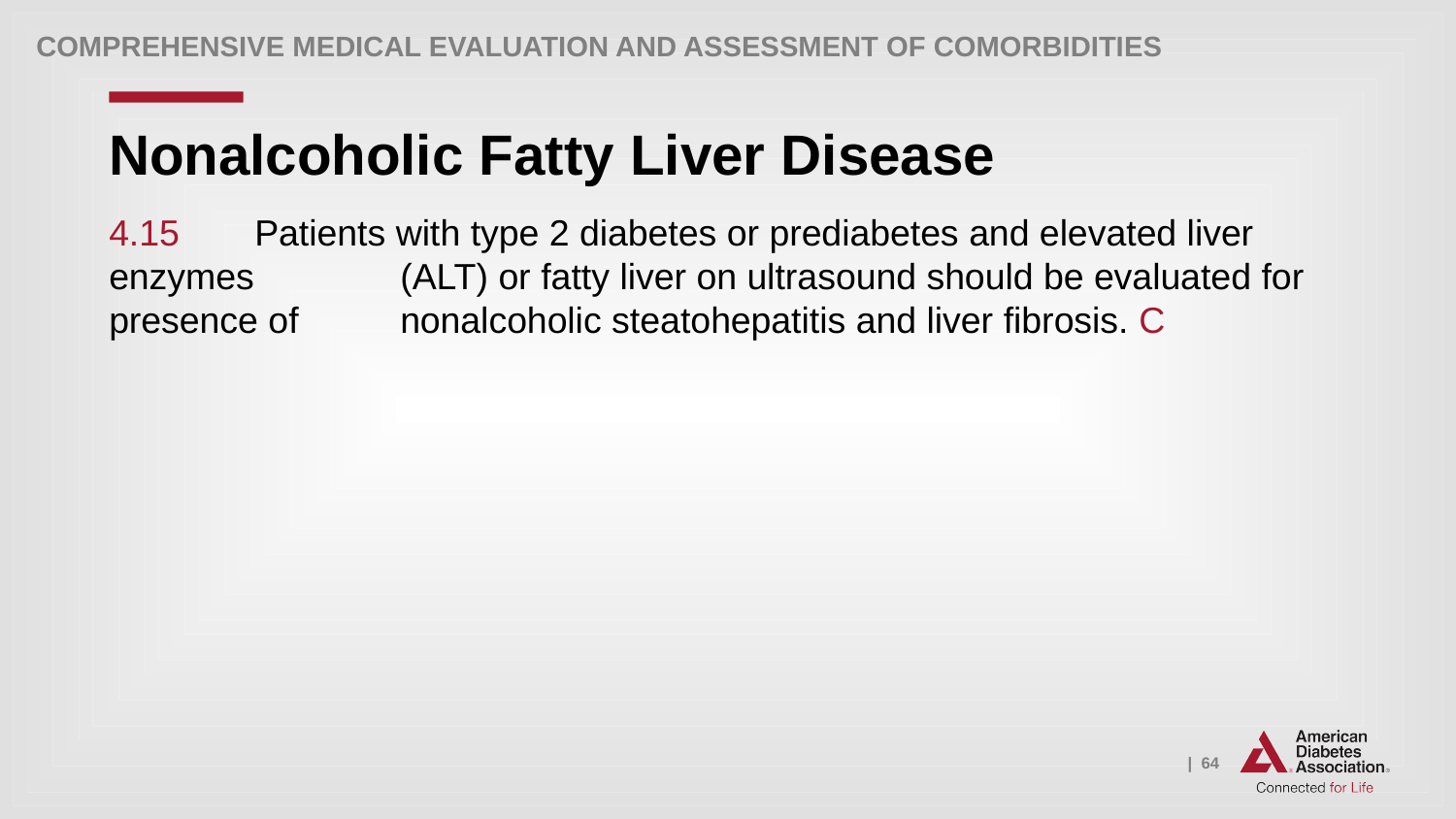

Comprehensive Medical Evaluation and Assessment of Comorbidities
# Nonalcoholic Fatty Liver Disease
4.15 	Patients with type 2 diabetes or prediabetes and elevated liver enzymes 	(ALT) or fatty liver on ultrasound should be evaluated for presence of 	nonalcoholic steatohepatitis and liver fibrosis. C